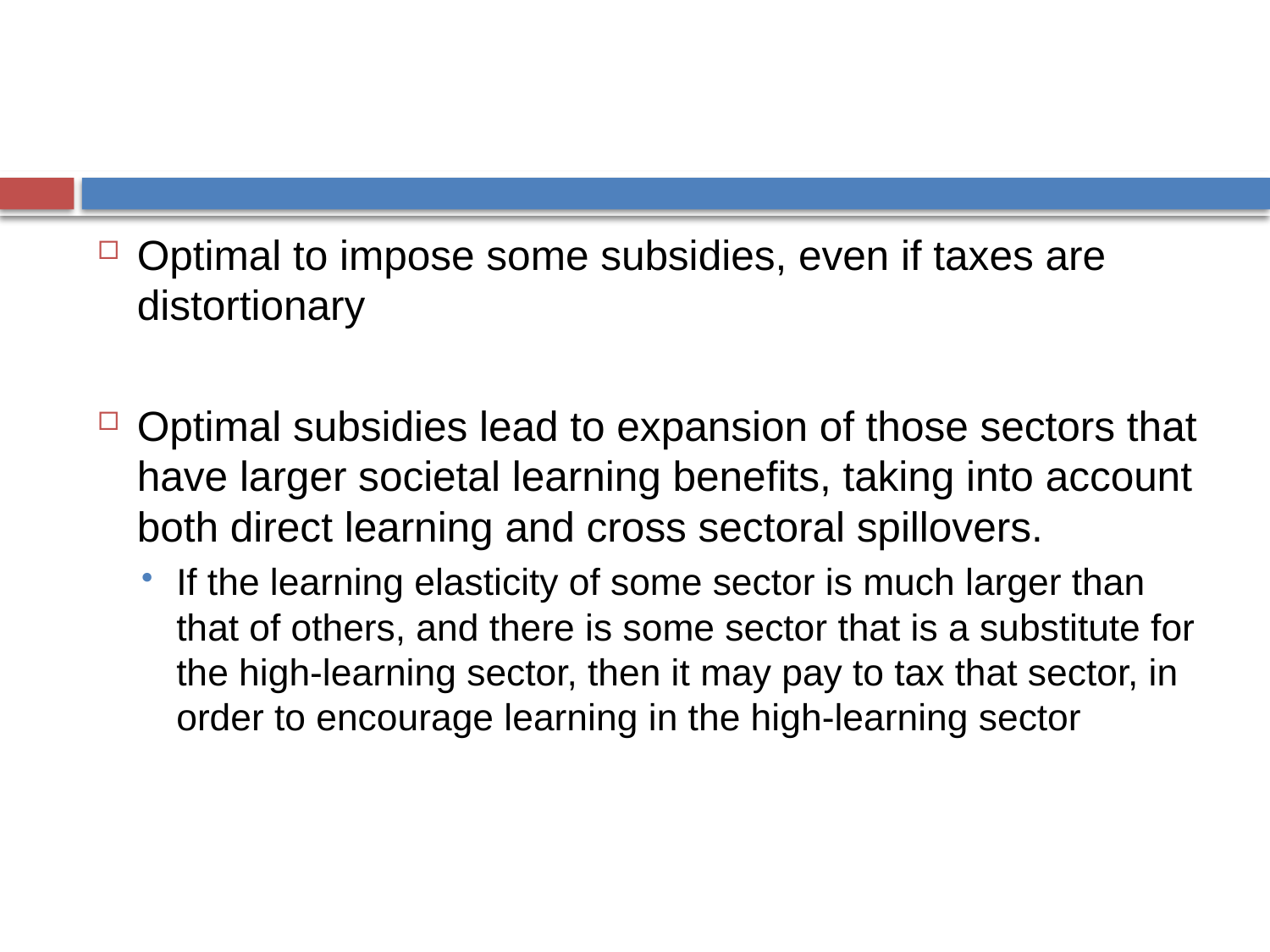

#
Optimal to impose some subsidies, even if taxes are distortionary

Optimal subsidies lead to expansion of those sectors that have larger societal learning benefits, taking into account both direct learning and cross sectoral spillovers.
If the learning elasticity of some sector is much larger than that of others, and there is some sector that is a substitute for the high-learning sector, then it may pay to tax that sector, in order to encourage learning in the high-learning sector